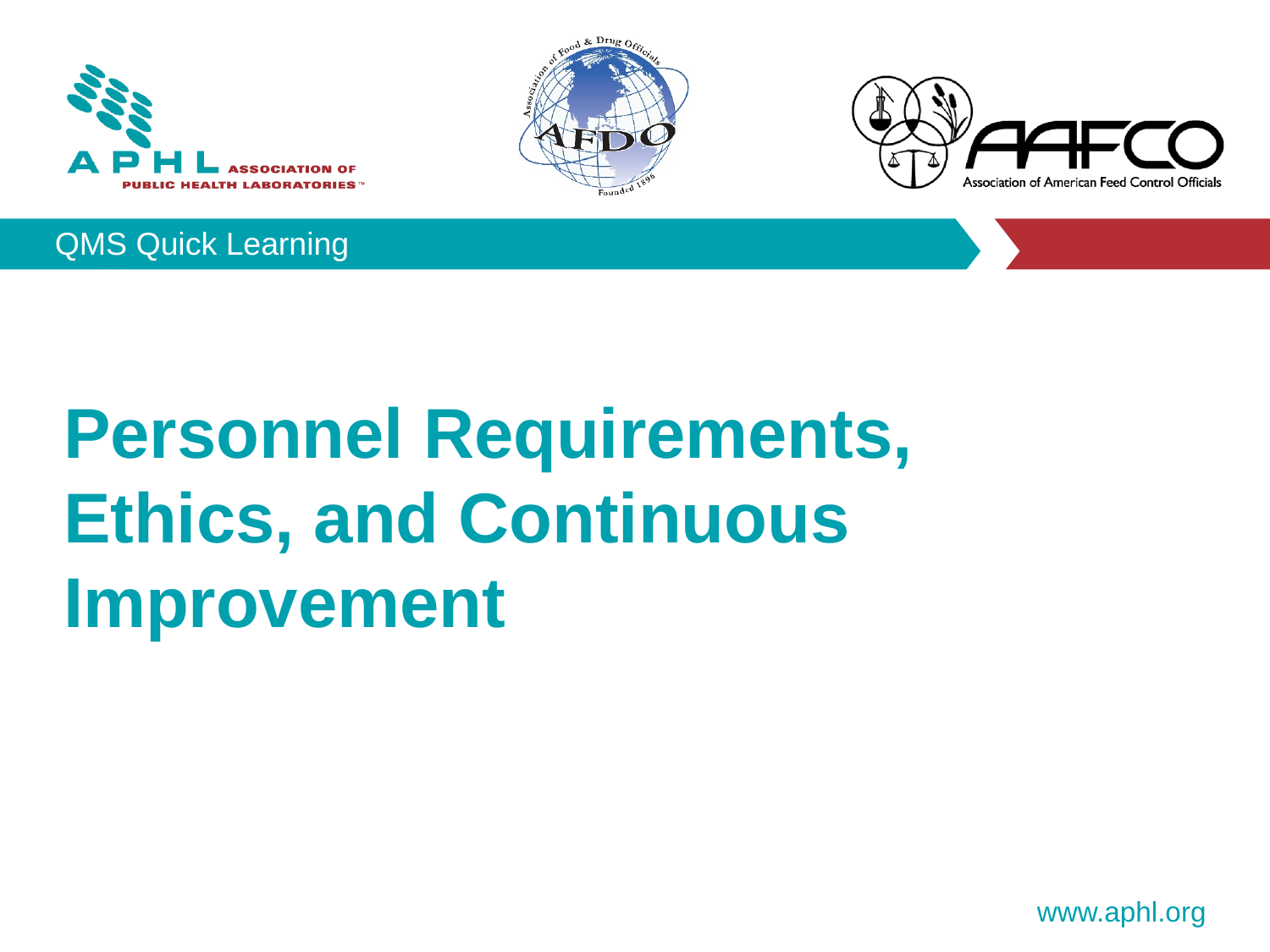

# Personnel Requirements, Ethics, and Continuous Improvement